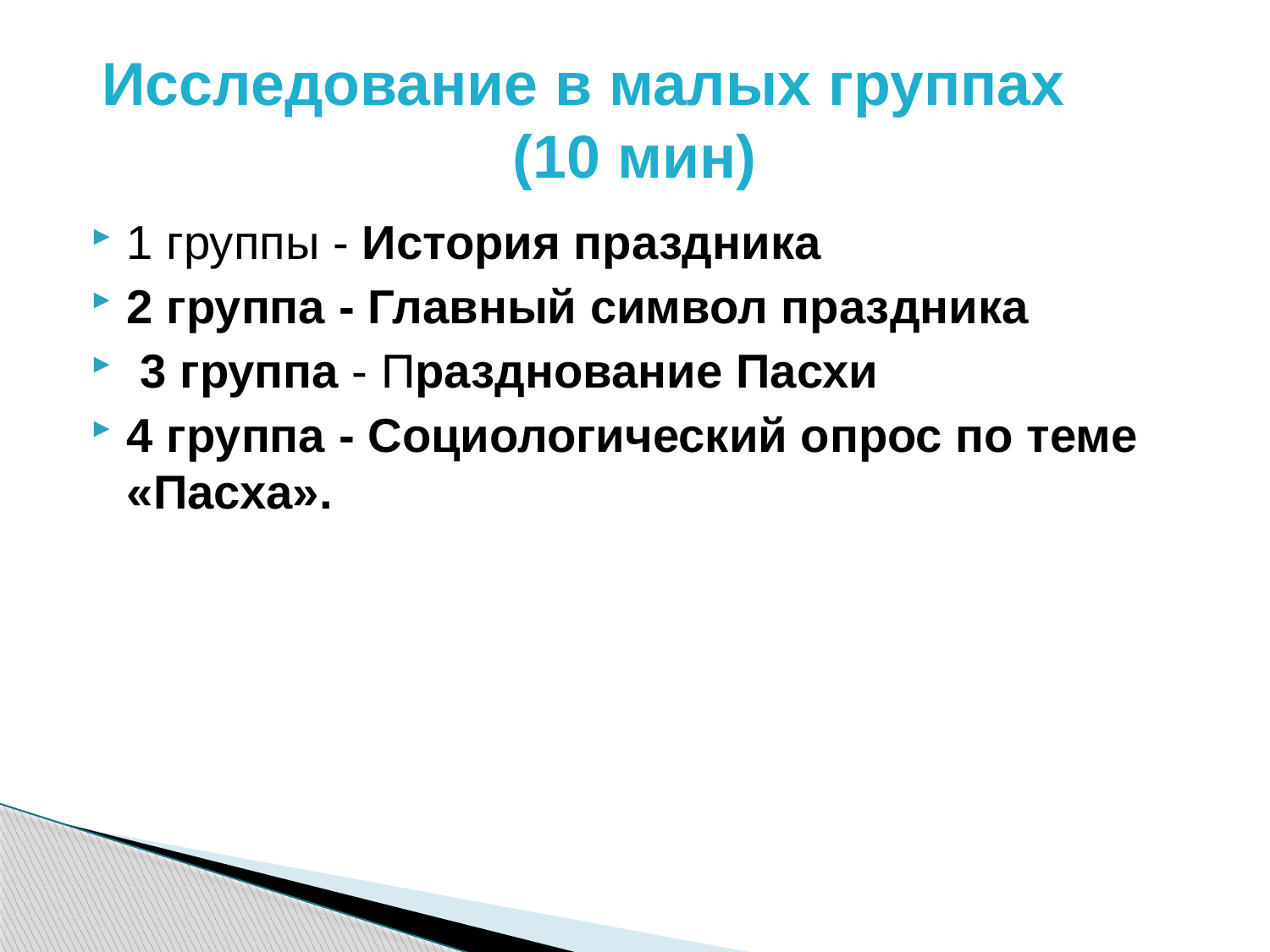

# Исследование в малых группах	 (10 мин)
1 группы - История праздника
2 группа - Главный символ праздника
 3 группа - Празднование Пасхи
4 группа - Социологический опрос по теме «Пасха».